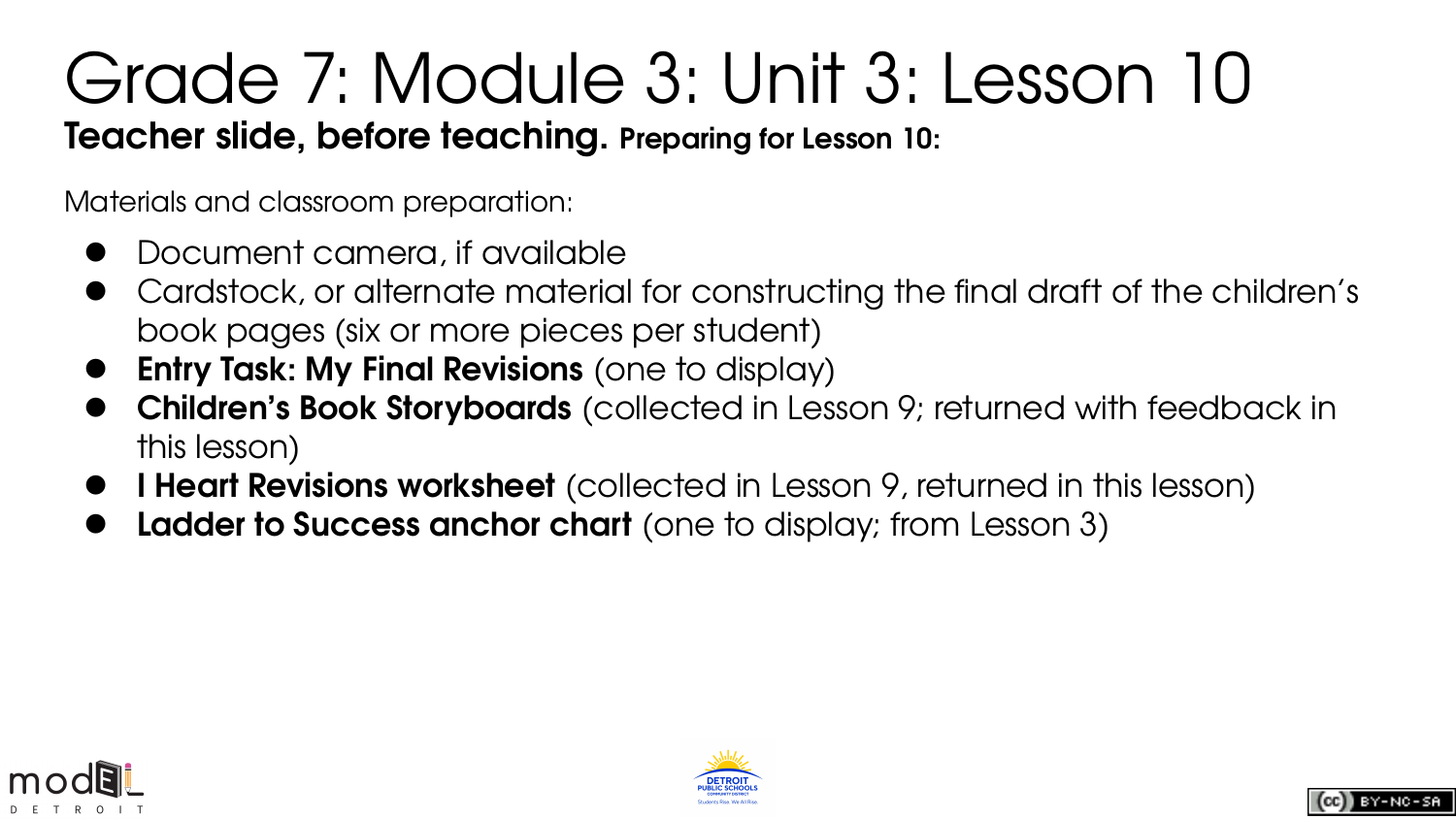

Grade 7: Module 3: Unit 3: Lesson 10
Teacher slide, before teaching. Preparing for Lesson 10:

Materials and classroom preparation:

Document camera, if available
Cardstock, or alternate material for constructing the final draft of the children’s book pages (six or more pieces per student)
Entry Task: My Final Revisions (one to display)
Children’s Book Storyboards (collected in Lesson 9; returned with feedback in this lesson)
I Heart Revisions worksheet (collected in Lesson 9, returned in this lesson)
Ladder to Success anchor chart (one to display; from Lesson 3)